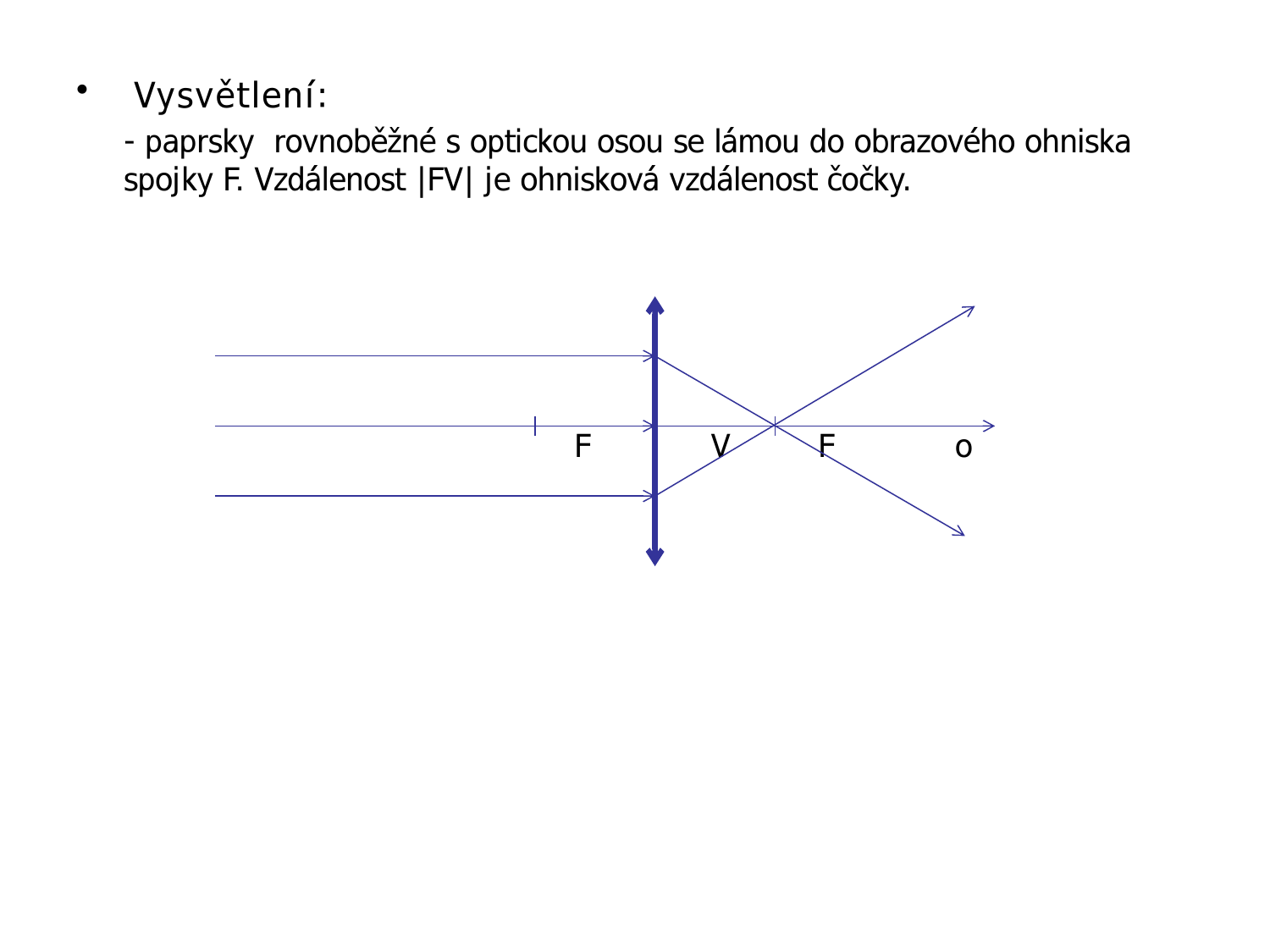

Vysvětlení:
	- paprsky  rovnoběžné s optickou osou se lámou do obrazového ohniska spojky F. Vzdálenost |FV| je ohnisková vzdálenost čočky.

				       F	        V	      F	       o